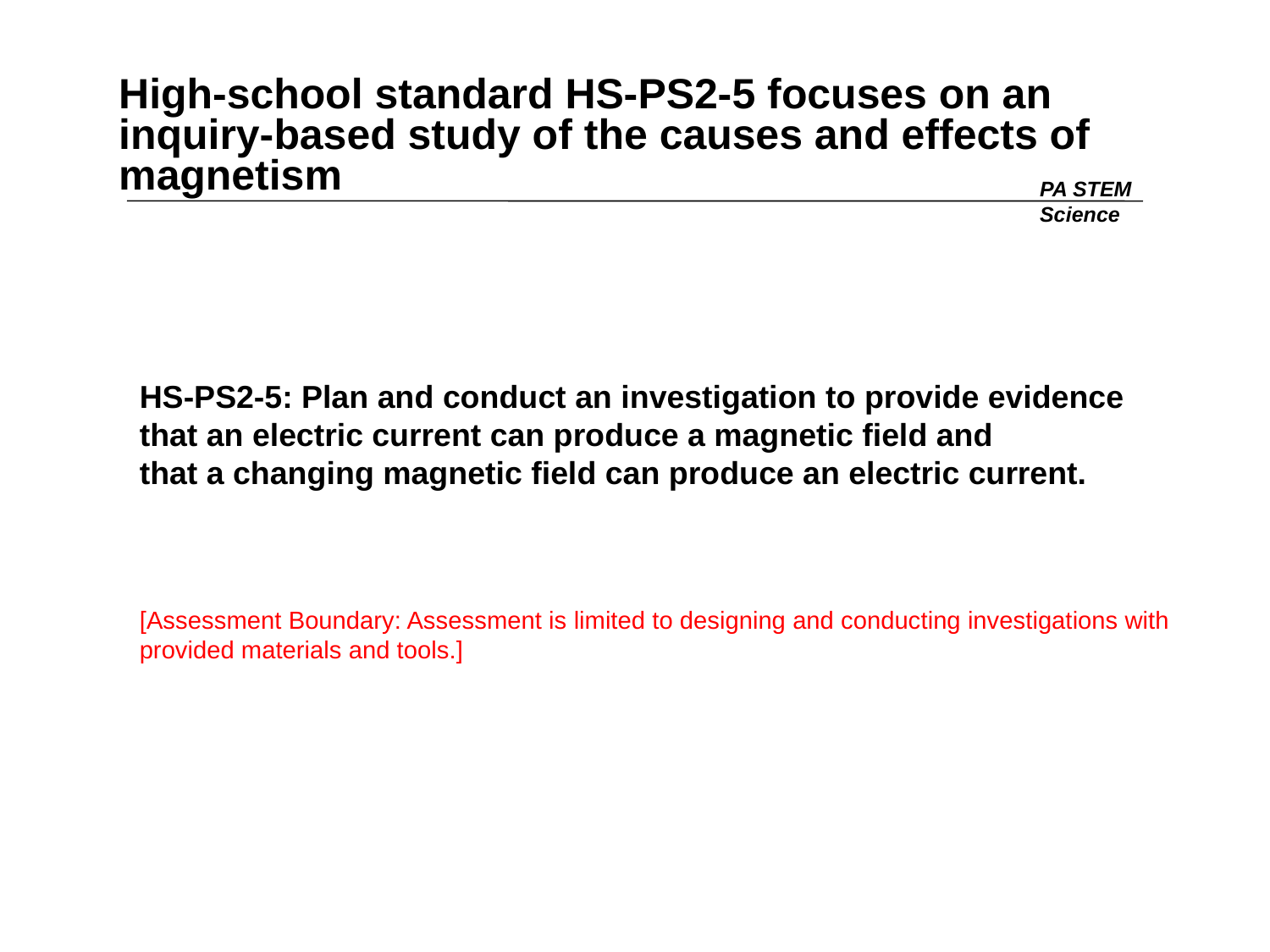

# High-school standard HS-PS2-5 focuses on an inquiry-based study of the causes and effects of magnetism
PA STEM
Science

HS-PS2-5: Plan and conduct an investigation to provide evidence that an electric current can produce a magnetic field and
that a changing magnetic field can produce an electric current.

[Assessment Boundary: Assessment is limited to designing and conducting investigations with provided materials and tools.]